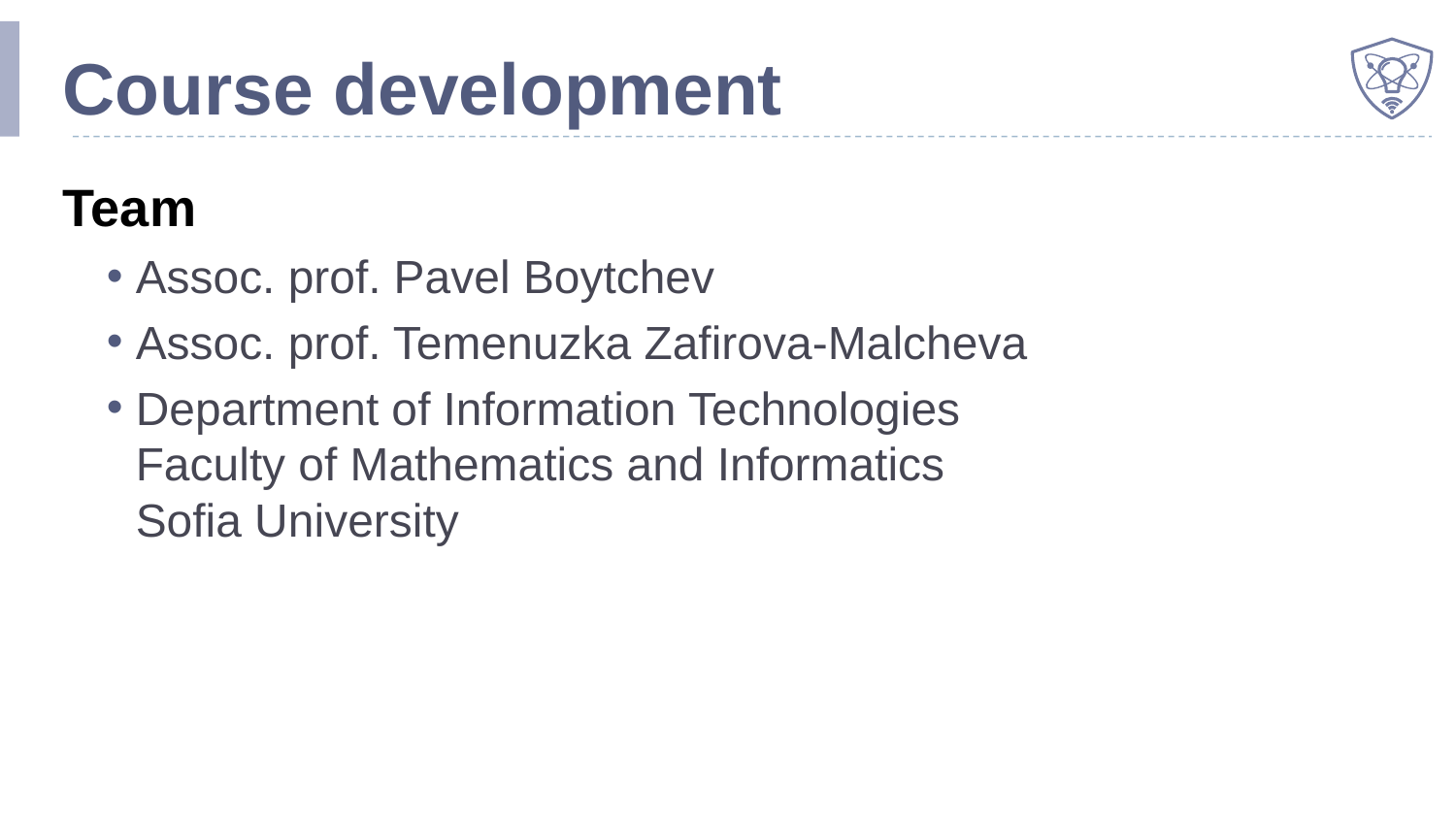

# Course development
Team
Assoc. prof. Pavel Boytchev
Assoc. prof. Temenuzka Zafirova-Malcheva
Department of Information Technologies
Faculty of Mathematics and Informatics
Sofia University